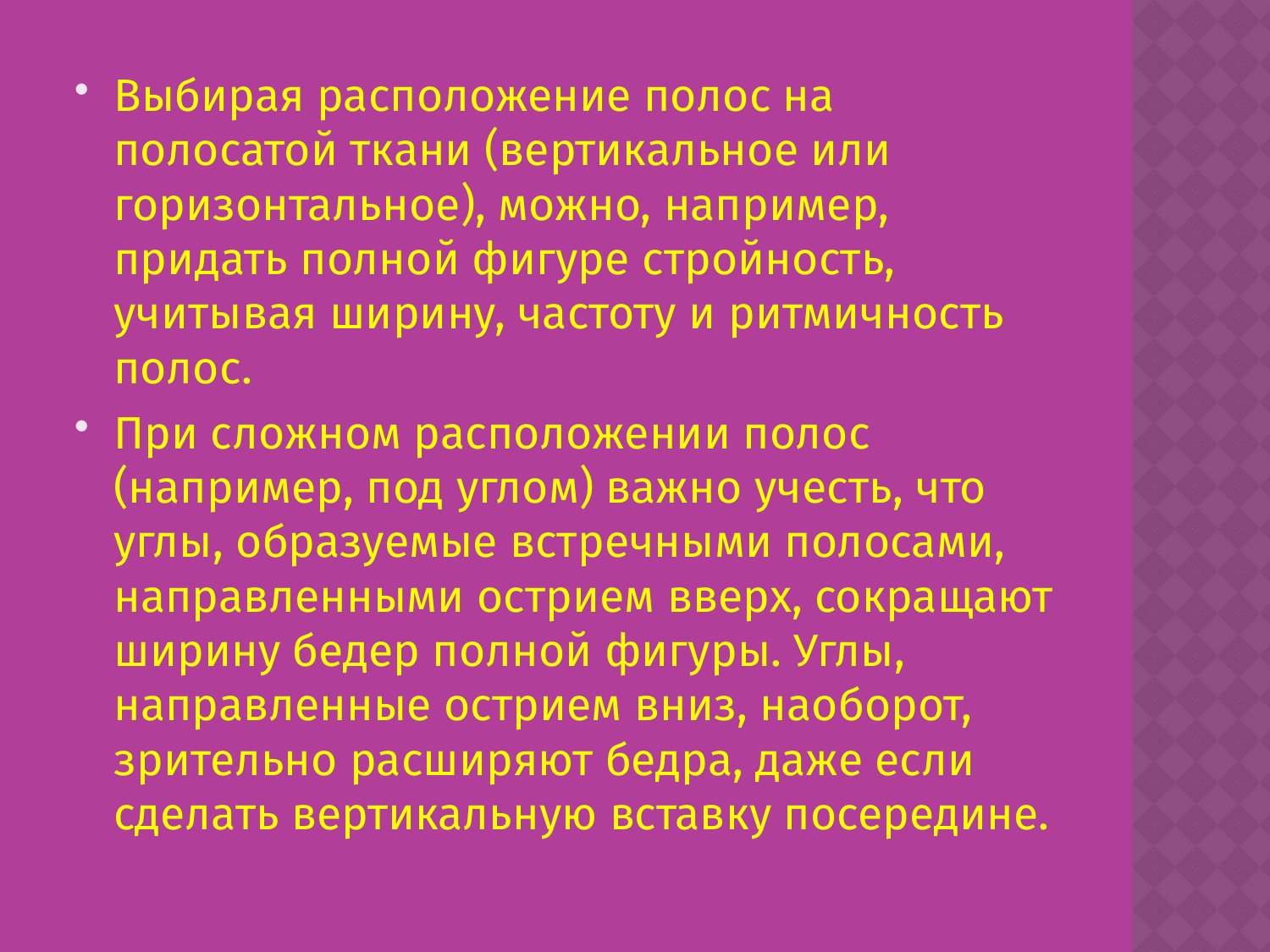

#
Выбирая расположение полос на полосатой ткани (вертикальное или горизонтальное), можно, например, придать полной фигуре стройность, учитывая ширину, частоту и ритмичность полос.
При сложном расположении полос (например, под углом) важно учесть, что углы, образуемые встречными полосами, направленными острием вверх, сокращают ширину бедер полной фигуры. Углы, направленные острием вниз, наоборот, зрительно расширяют бедра, даже если сделать вертикальную вставку посередине.